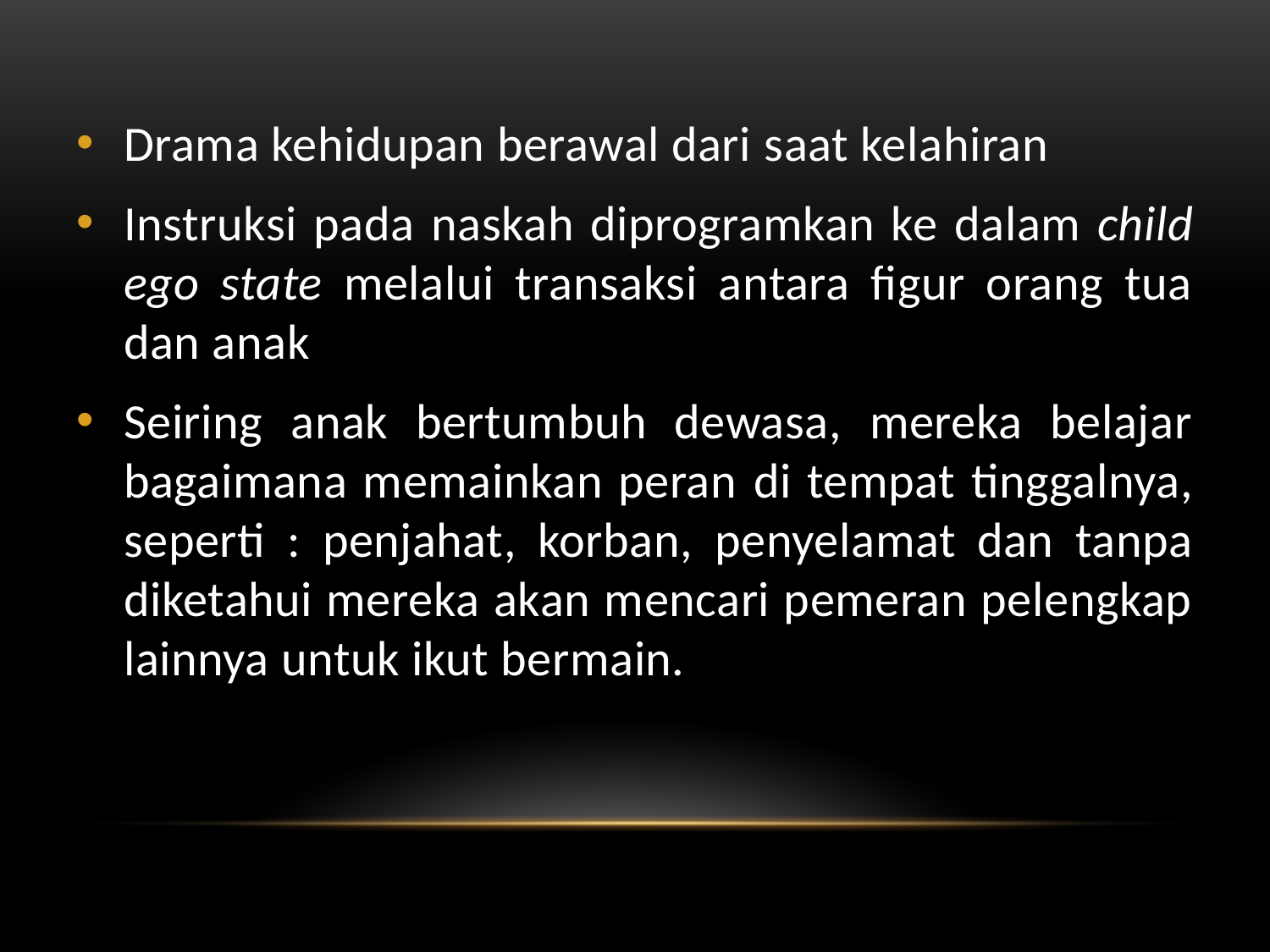

Drama kehidupan berawal dari saat kelahiran
Instruksi pada naskah diprogramkan ke dalam child ego state melalui transaksi antara figur orang tua dan anak
Seiring anak bertumbuh dewasa, mereka belajar bagaimana memainkan peran di tempat tinggalnya, seperti : penjahat, korban, penyelamat dan tanpa diketahui mereka akan mencari pemeran pelengkap lainnya untuk ikut bermain.